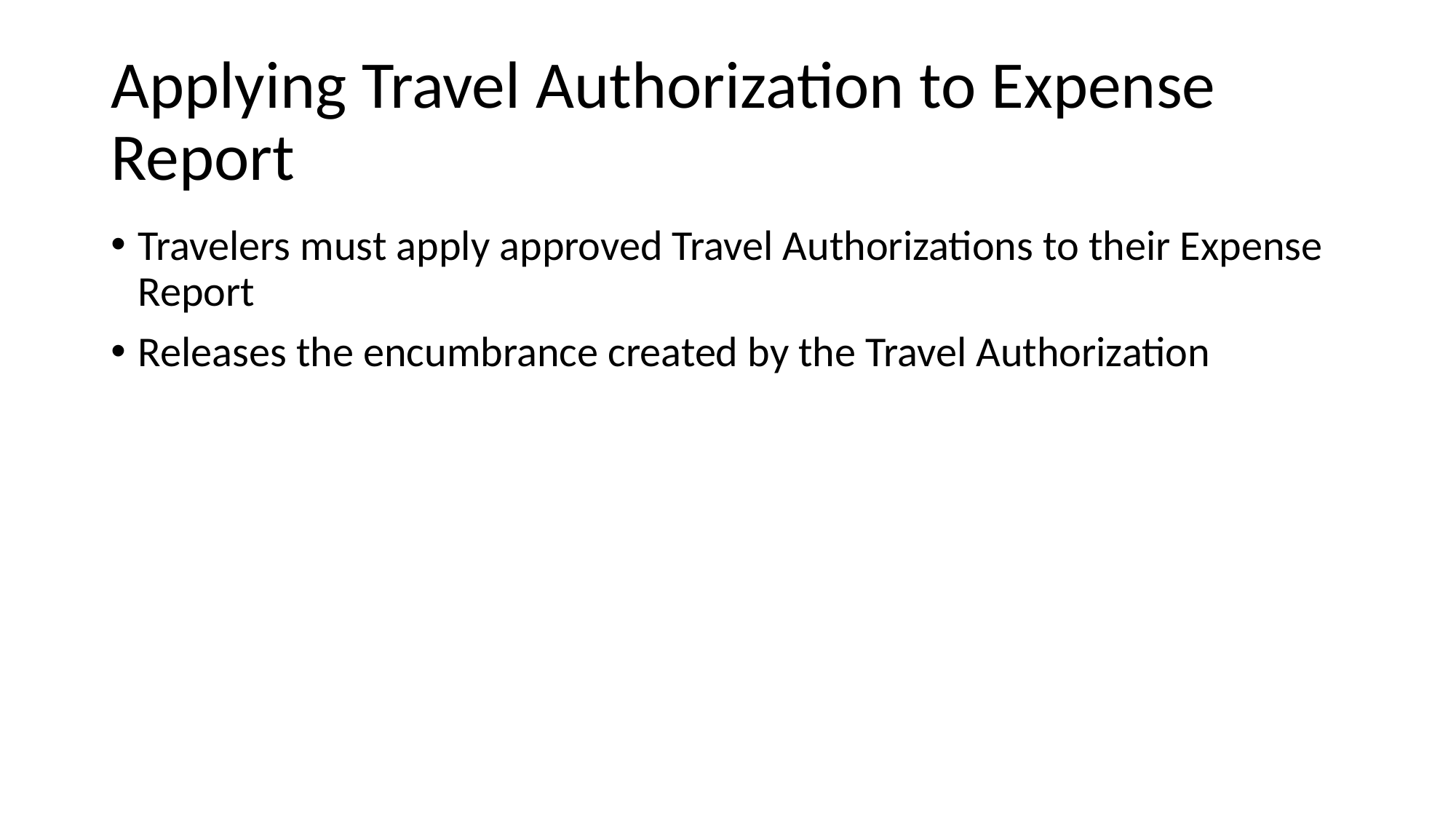

# Applying Travel Authorization to Expense Report
Travelers must apply approved Travel Authorizations to their Expense Report
Releases the encumbrance created by the Travel Authorization